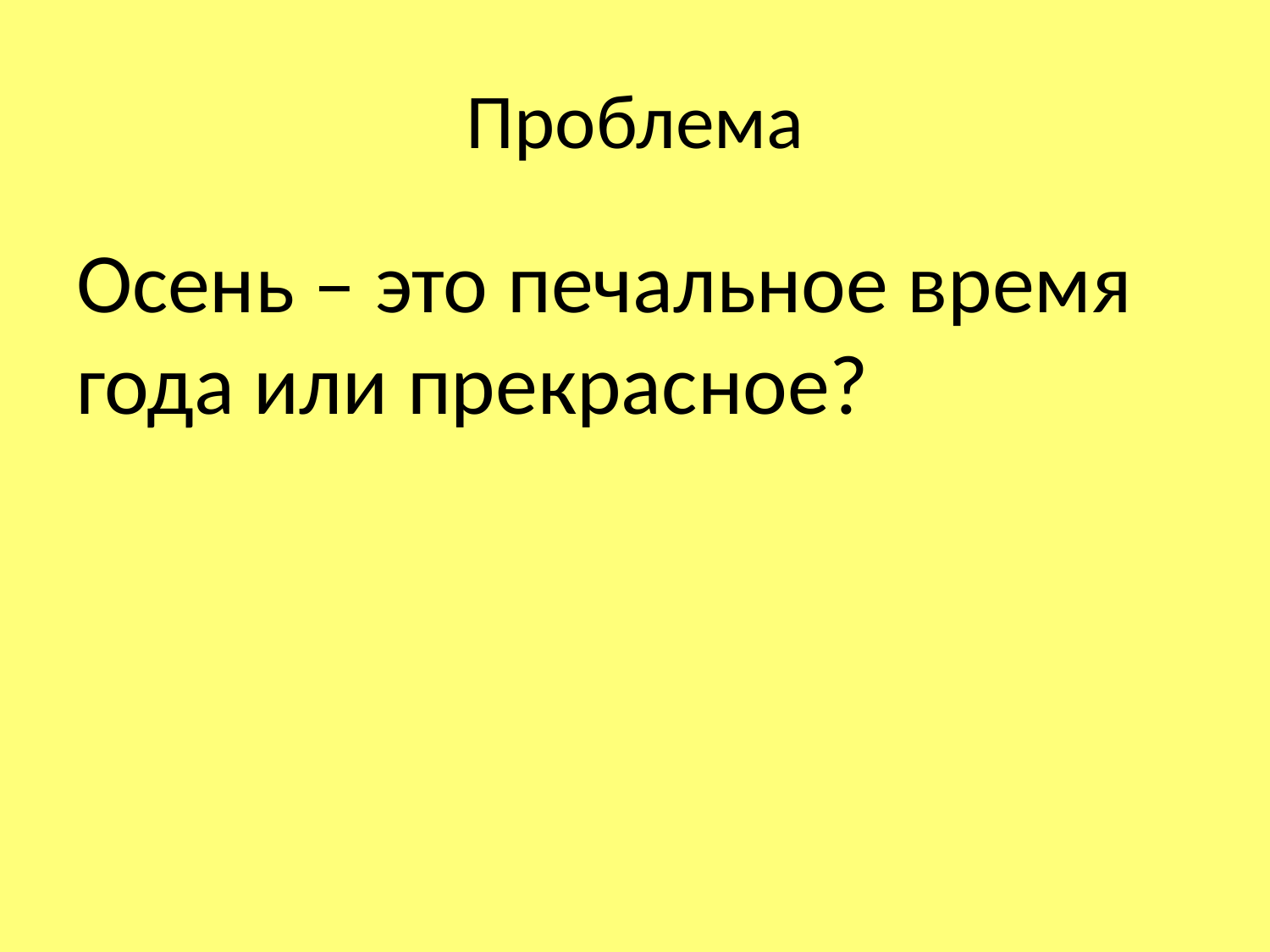

# Проблема
Осень – это печальное время года или прекрасное?